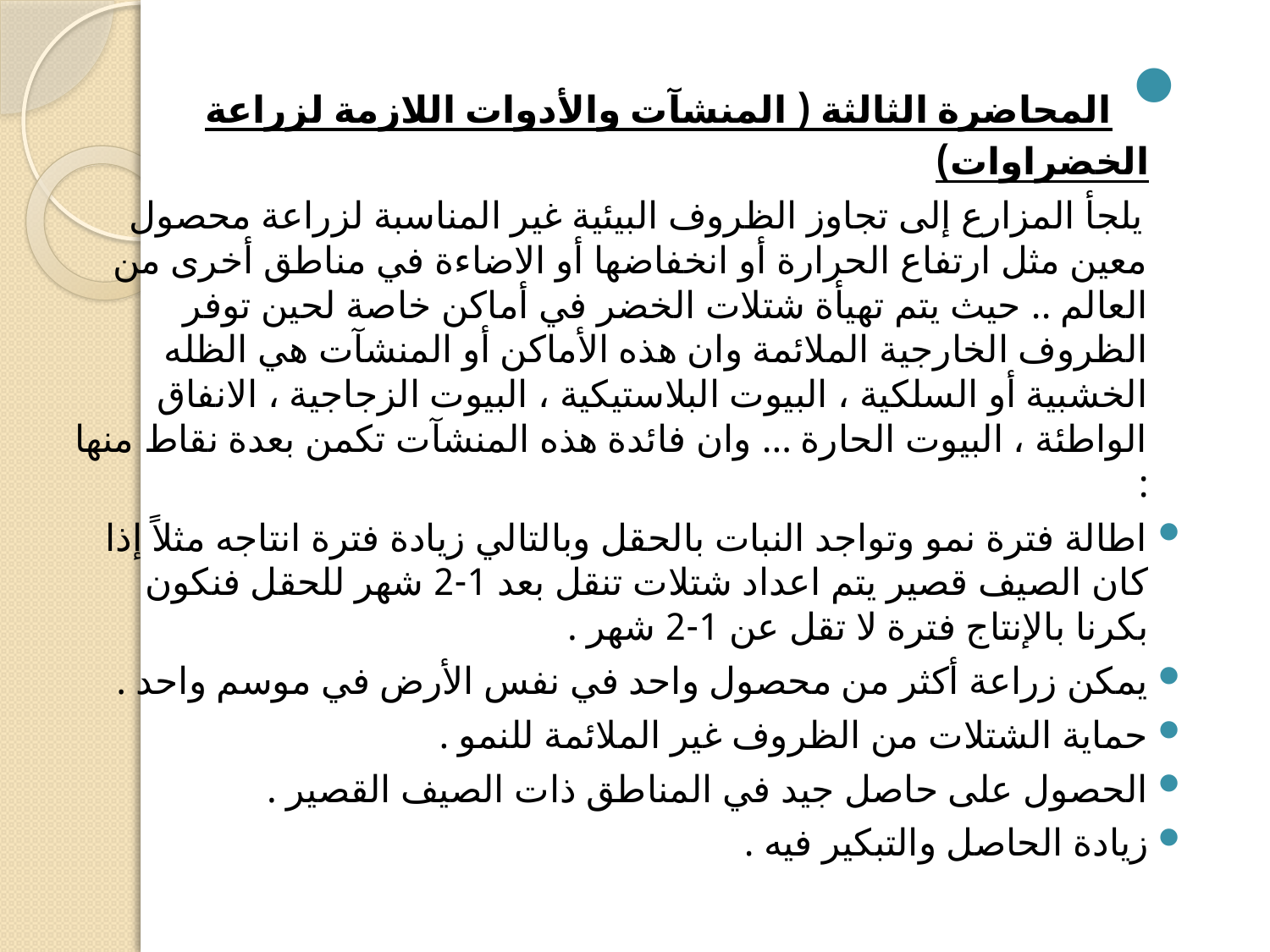

#
 المحاضرة الثالثة ( المنشآت والأدوات اللازمة لزراعة الخضراوات)
    يلجأ المزارع إلى تجاوز الظروف البيئية غير المناسبة لزراعة محصول معين مثل ارتفاع الحرارة أو انخفاضها أو الاضاءة في مناطق أخرى من العالم .. حيث يتم تهيأة شتلات الخضر في أماكن خاصة لحين توفر الظروف الخارجية الملائمة وان هذه الأماكن أو المنشآت هي الظله الخشبية أو السلكية ، البيوت البلاستيكية ، البيوت الزجاجية ، الانفاق الواطئة ، البيوت الحارة ... وان فائدة هذه المنشآت تكمن بعدة نقاط منها :
اطالة فترة نمو وتواجد النبات بالحقل وبالتالي زيادة فترة انتاجه مثلاً إذا كان الصيف قصير يتم اعداد شتلات تنقل بعد 1-2 شهر للحقل فنكون بكرنا بالإنتاج فترة لا تقل عن 1-2 شهر .
يمكن زراعة أكثر من محصول واحد في نفس الأرض في موسم واحد .
حماية الشتلات من الظروف غير الملائمة للنمو .
الحصول على حاصل جيد في المناطق ذات الصيف القصير .
زيادة الحاصل والتبكير فيه .